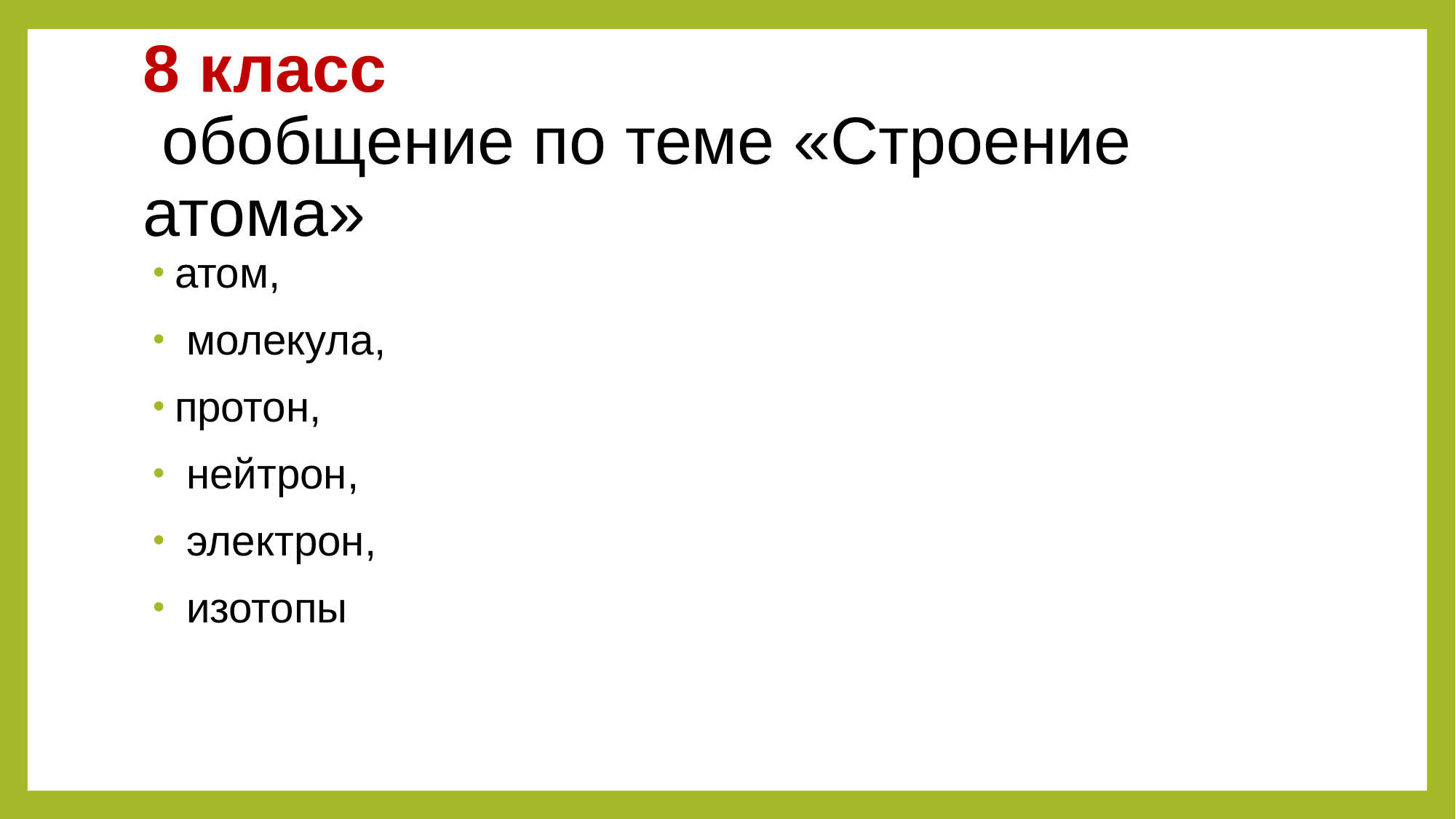

# 8 класс обобщение по теме «Строение атома»
атом,
 молекула,
протон,
 нейтрон,
 электрон,
 изотопы